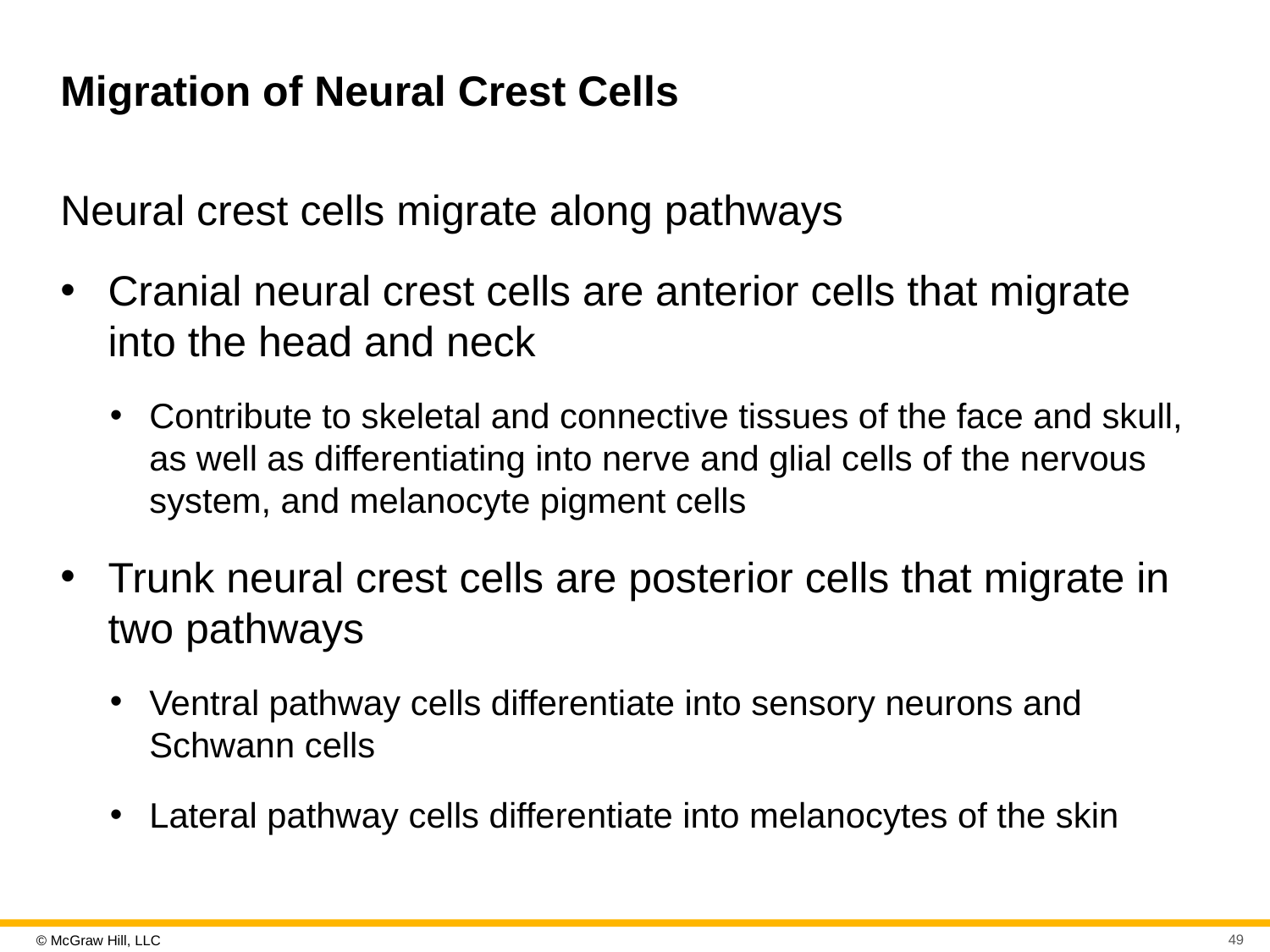

# Migration of Neural Crest Cells
Neural crest cells migrate along pathways
Cranial neural crest cells are anterior cells that migrate into the head and neck
Contribute to skeletal and connective tissues of the face and skull, as well as differentiating into nerve and glial cells of the nervous system, and melanocyte pigment cells
Trunk neural crest cells are posterior cells that migrate in two pathways
Ventral pathway cells differentiate into sensory neurons and Schwann cells
Lateral pathway cells differentiate into melanocytes of the skin
49